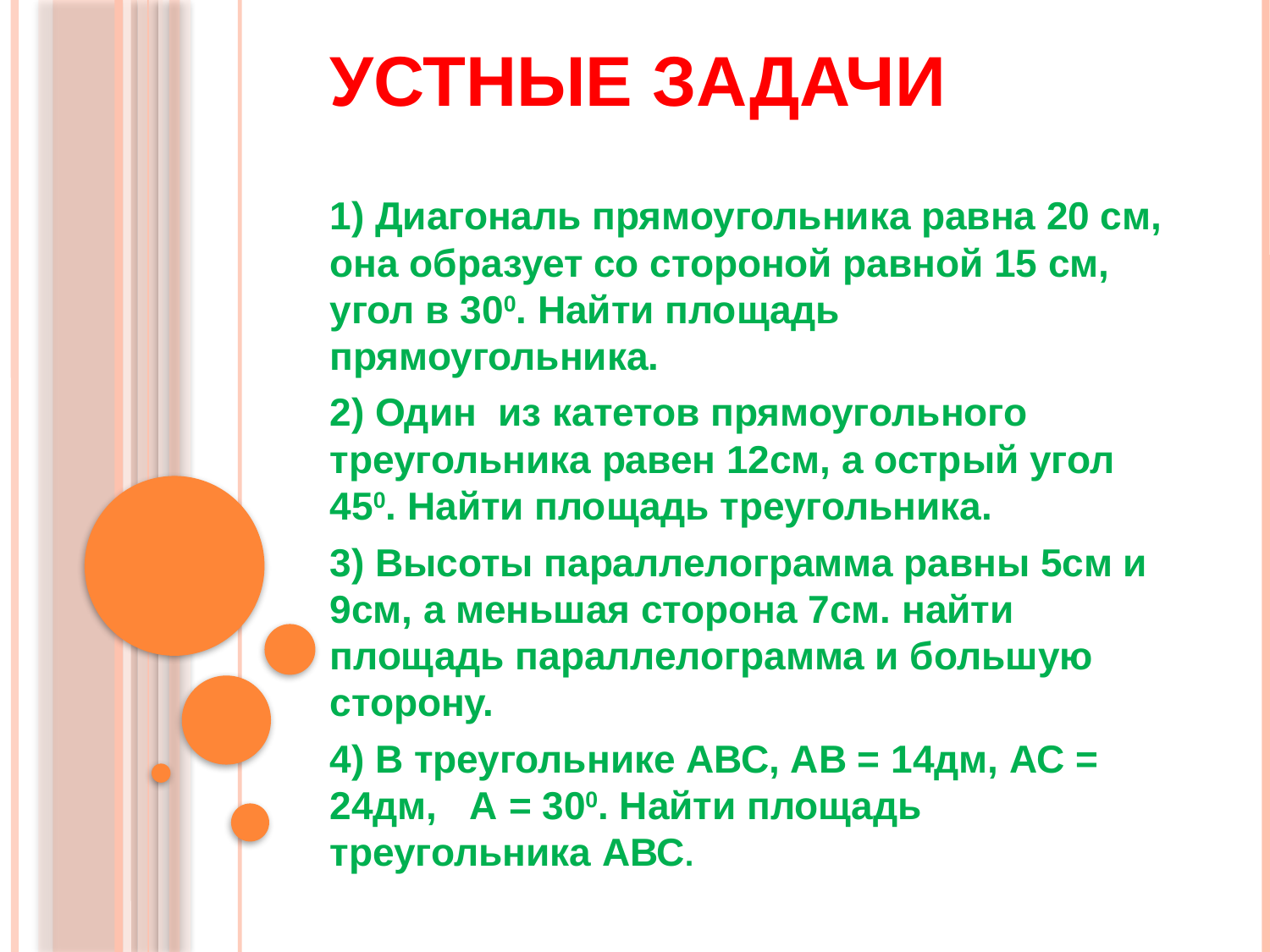

# Устные задачи

1) Диагональ прямоугольника равна 20 см, она образует со стороной равной 15 см, угол в 300. Найти площадь прямоугольника.
2) Один  из катетов прямоугольного треугольника равен 12см, а острый угол 450. Найти площадь треугольника.
3) Высоты параллелограмма равны 5см и 9см, а меньшая сторона 7см. найти площадь параллелограмма и большую сторону.
4) В треугольнике АВС, АВ = 14дм, АС = 24дм,   А = 300. Найти площадь треугольника АВС.